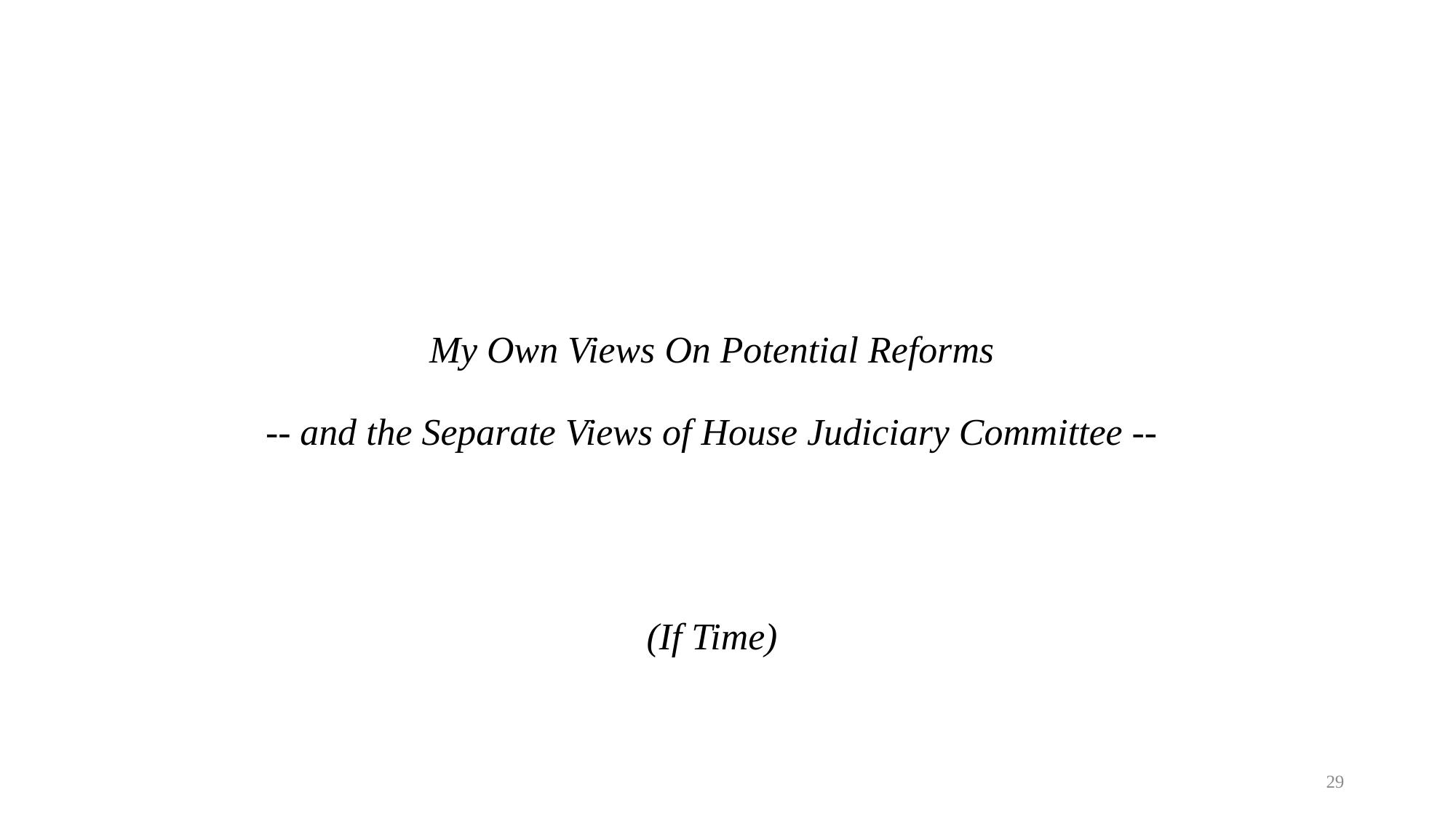

# My Own Views On Potential Reforms -- and the Separate Views of House Judiciary Committee -- (If Time)

29